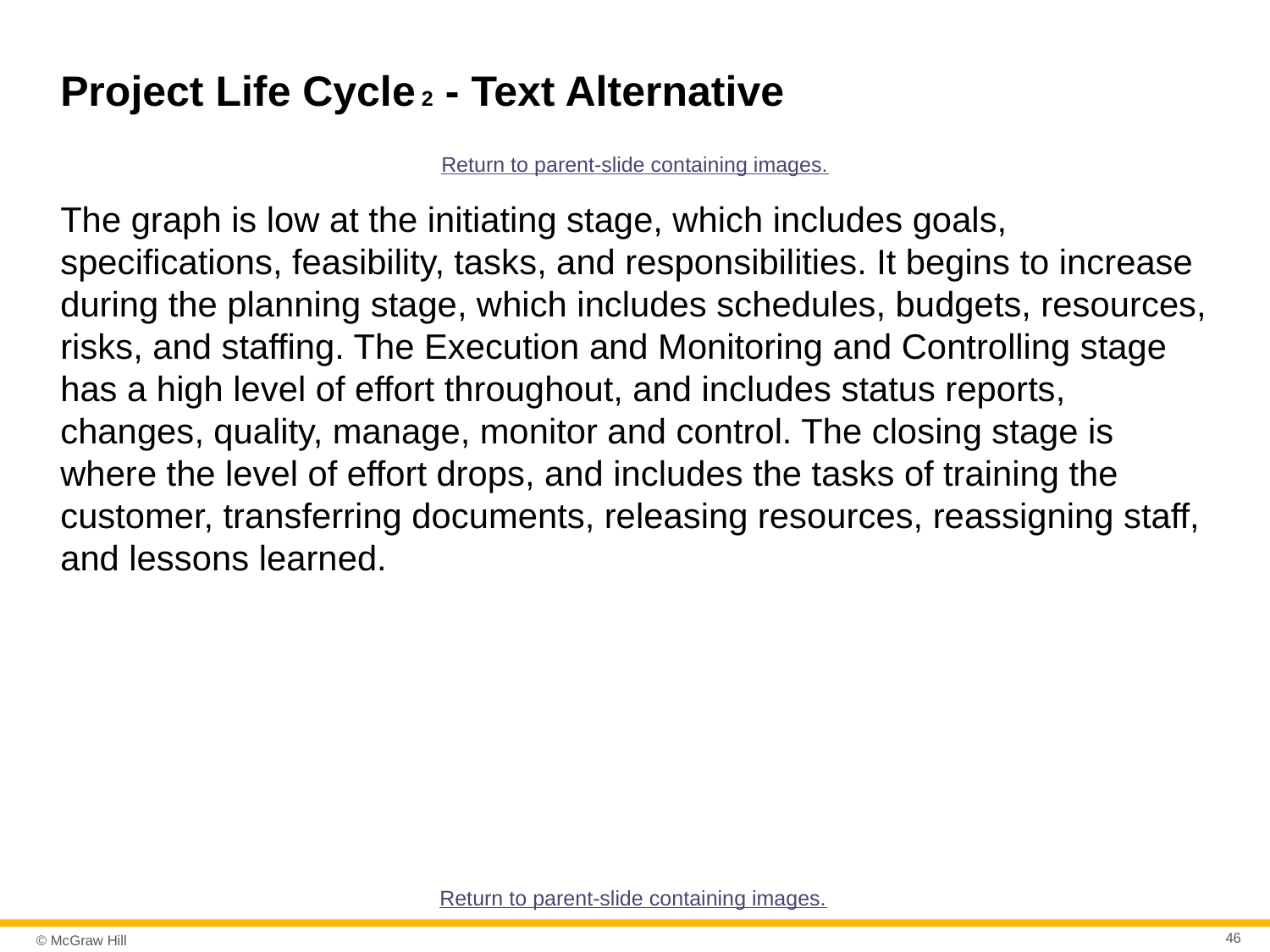

# Project Life Cycle 2 - Text Alternative
Return to parent-slide containing images.
The graph is low at the initiating stage, which includes goals, specifications, feasibility, tasks, and responsibilities. It begins to increase during the planning stage, which includes schedules, budgets, resources, risks, and staffing. The Execution and Monitoring and Controlling stage has a high level of effort throughout, and includes status reports, changes, quality, manage, monitor and control. The closing stage is where the level of effort drops, and includes the tasks of training the customer, transferring documents, releasing resources, reassigning staff, and lessons learned.
Return to parent-slide containing images.